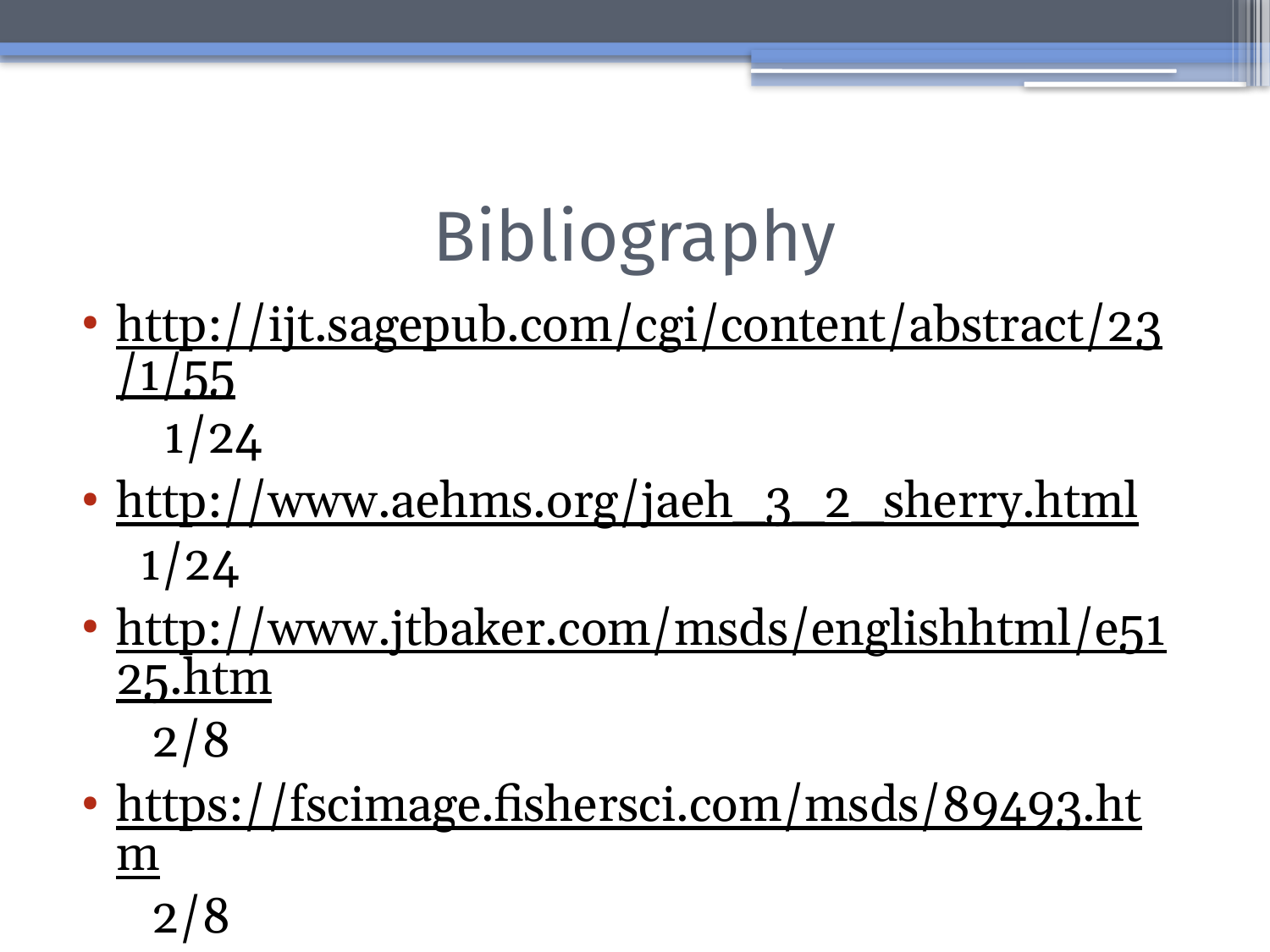

# Bibliography
http://ijt.sagepub.com/cgi/content/abstract/23/1/55    1/24
http://www.aehms.org/jaeh_3_2_sherry.html      1/24
http://www.jtbaker.com/msds/englishhtml/e5125.htm   2/8
https://fscimage.fishersci.com/msds/89493.htm   2/8
http://www.atsdr.cdc.gov/tfacts96.html    2/10